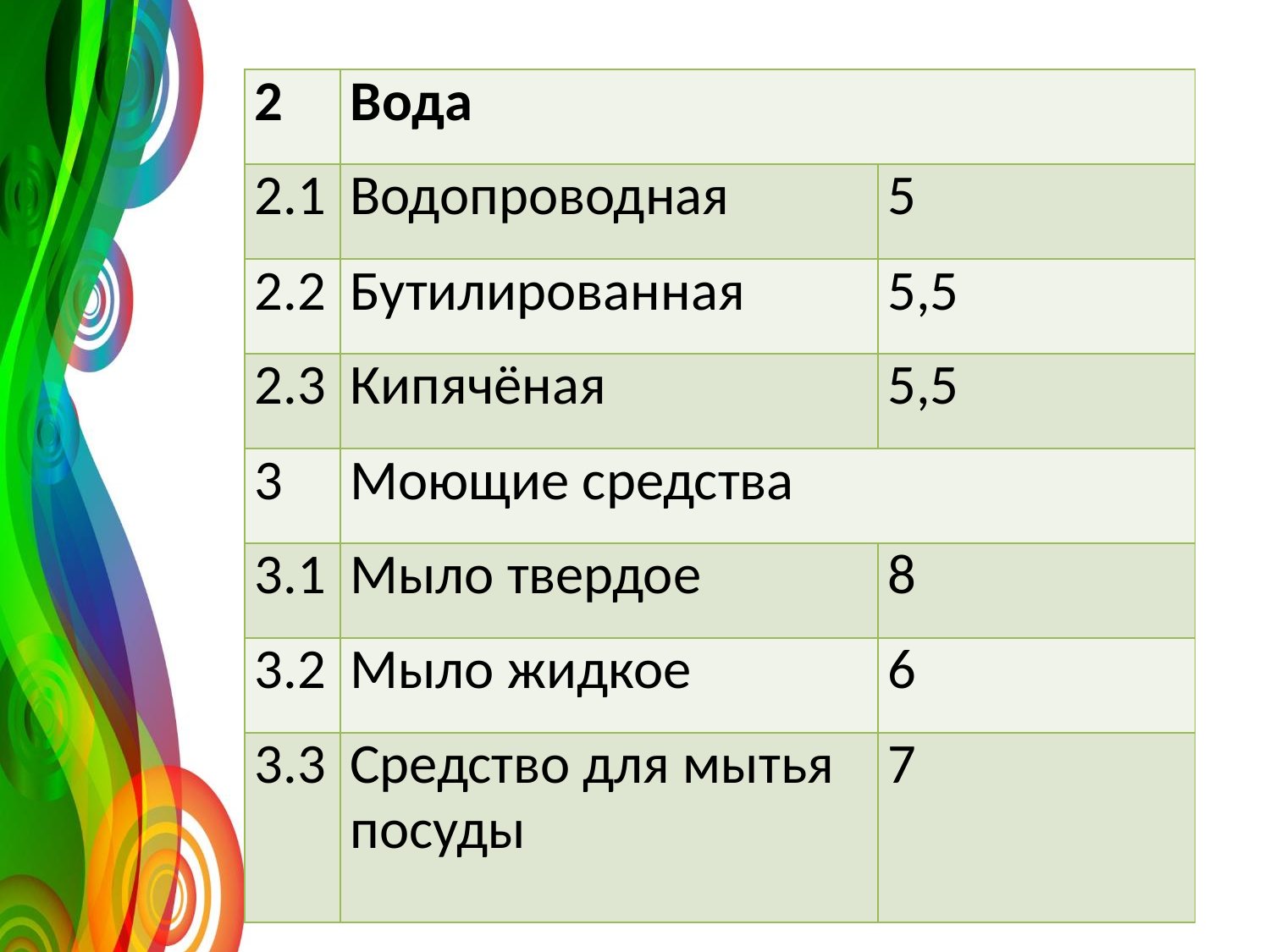

#
| 2 | Вода |  |
| --- | --- | --- |
| 2.1 | Водопроводная | 5 |
| 2.2 | Бутилированная | 5,5 |
| 2.3 | Кипячёная | 5,5 |
| 3 | Моющие средства |  |
| 3.1 | Мыло твердое | 8 |
| 3.2 | Мыло жидкое | 6 |
| 3.3 | Средство для мытья посуды | 7 |